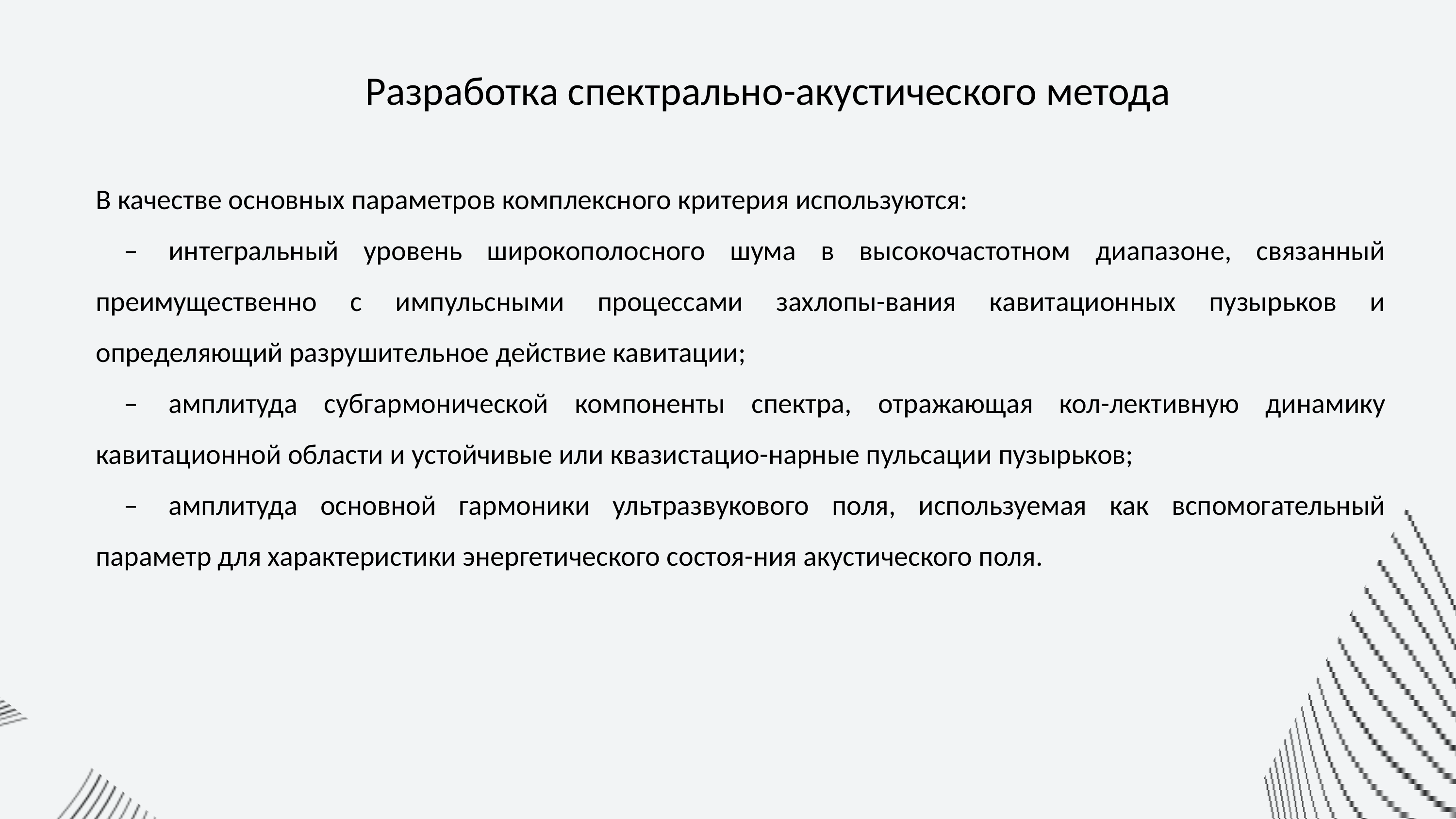

Разработка спектрально-акустического метода
В качестве основных параметров комплексного критерия используются:
–	интегральный уровень широкополосного шума в высокочастотном диапазоне, связанный преимущественно с импульсными процессами захлопы-вания кавитационных пузырьков и определяющий разрушительное действие кавитации;
–	амплитуда субгармонической компоненты спектра, отражающая кол-лективную динамику кавитационной области и устойчивые или квазистацио-нарные пульсации пузырьков;
–	амплитуда основной гармоники ультразвукового поля, используемая как вспомогательный параметр для характеристики энергетического состоя-ния акустического поля.